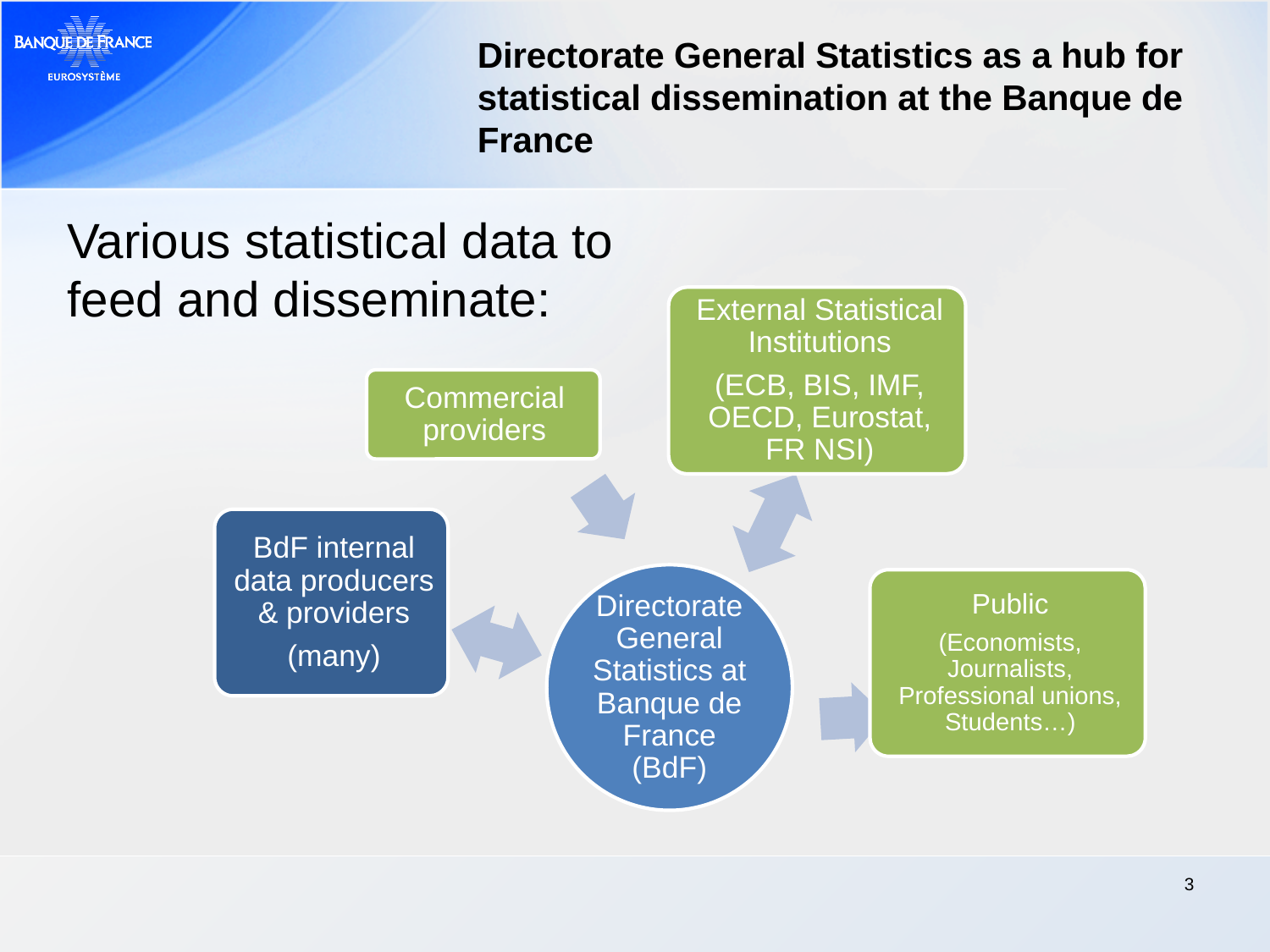

Directorate General Statistics as a hub for statistical dissemination at the Banque de France
Various statistical data to
feed and disseminate:
Directorate General Statistics at Banque de France (BdF)
BdF internal data producers & providers
(many)
Commercial providers
External Statistical Institutions
(ECB, BIS, IMF, OECD, Eurostat, FR NSI)
Public
(Economists, Journalists, Professional unions, Students…)
3